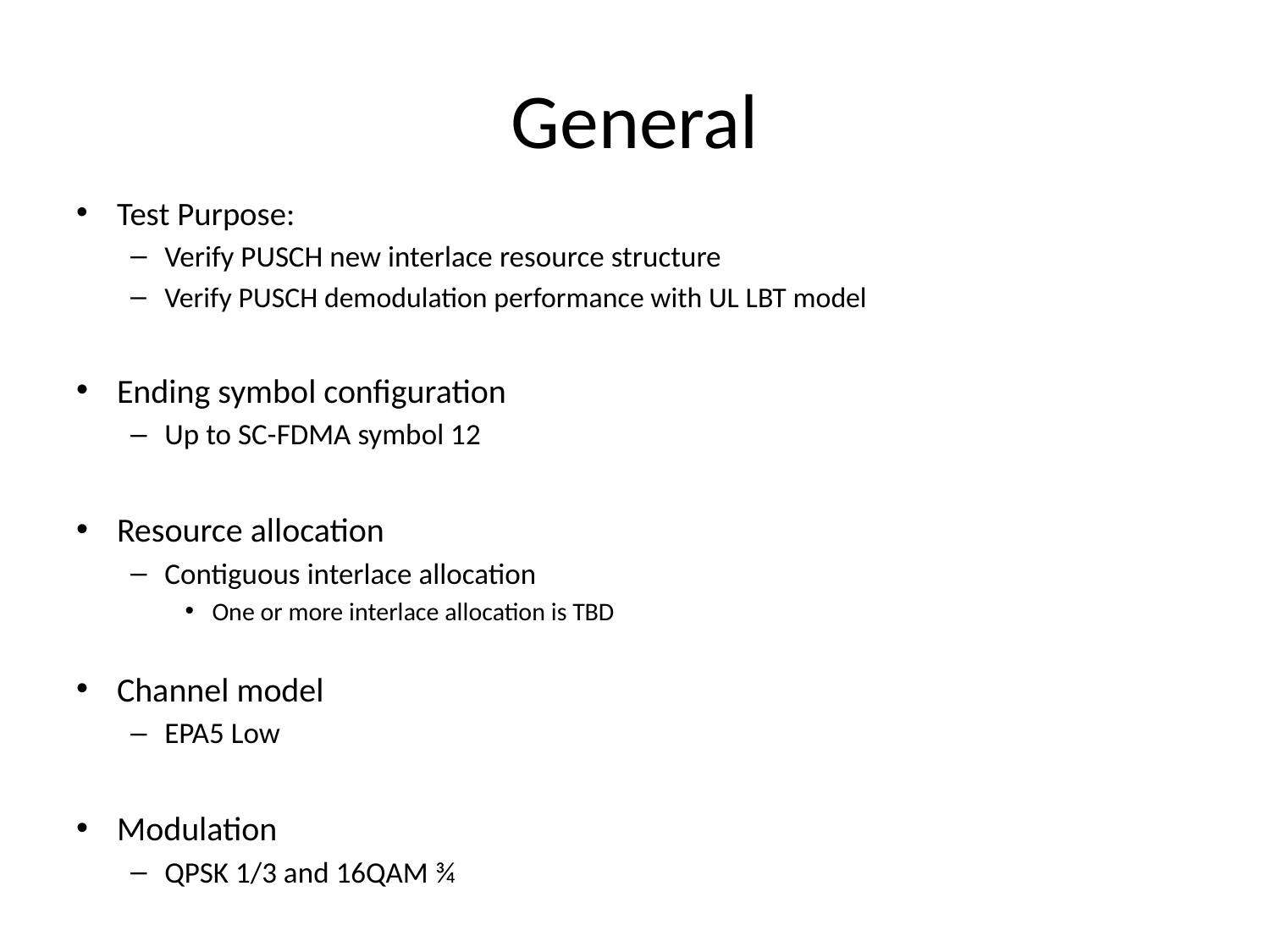

# General
Test Purpose:
Verify PUSCH new interlace resource structure
Verify PUSCH demodulation performance with UL LBT model

Ending symbol configuration
Up to SC-FDMA symbol 12

Resource allocation
Contiguous interlace allocation
One or more interlace allocation is TBD

Channel model
EPA5 Low

Modulation
QPSK 1/3 and 16QAM ¾